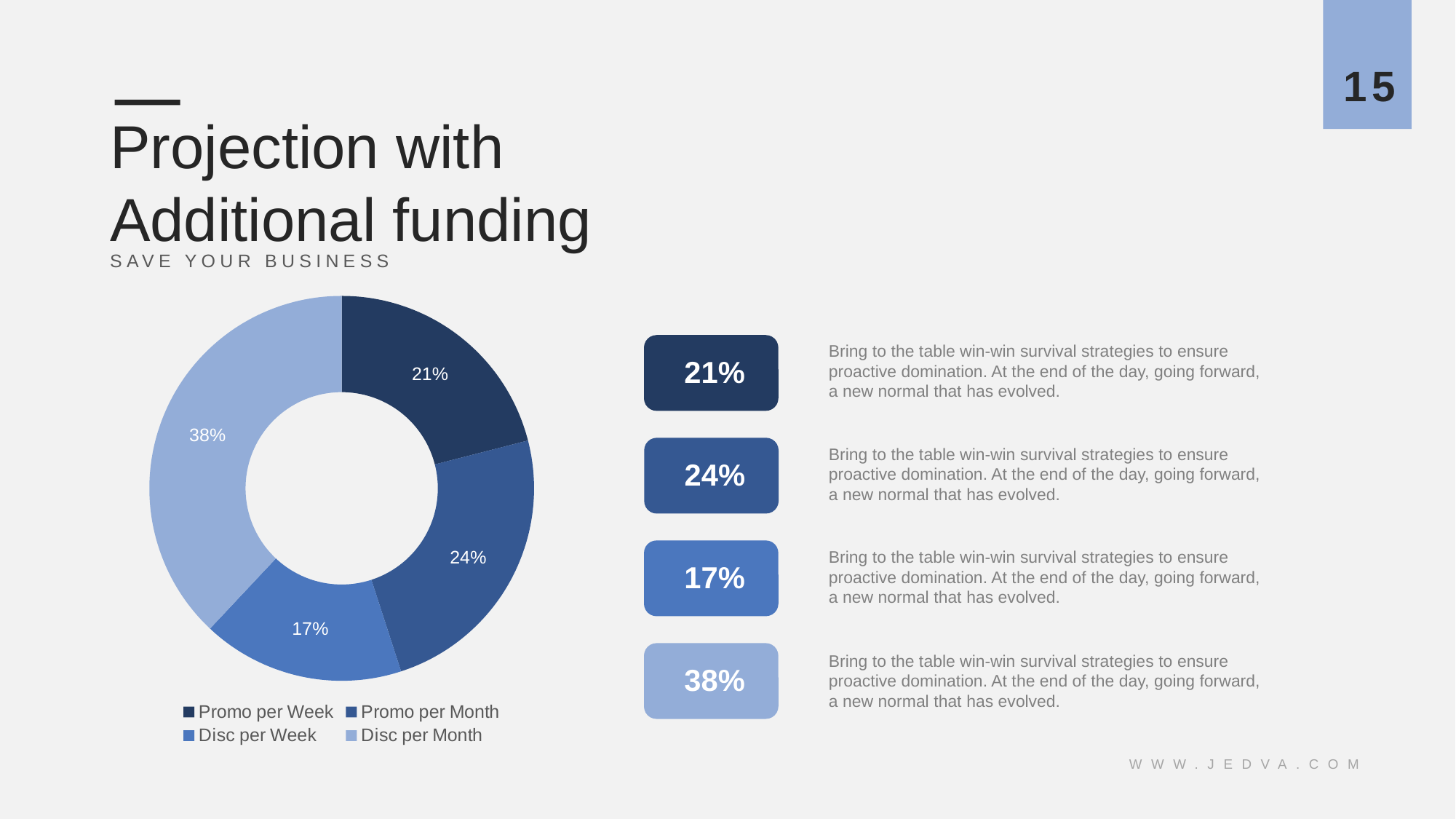

15

Projection with
Additional funding
SAVE YOUR BUSINESS

### Chart

| Category | Sales |
|---|---|
| Promo per Week | 21.0 |
| Promo per Month | 24.0 |
| Disc per Week | 17.0 |
| Disc per Month | 38.0 |
Bring to the table win-win survival strategies to ensure proactive domination. At the end of the day, going forward, a new normal that has evolved.
21%

Bring to the table win-win survival strategies to ensure proactive domination. At the end of the day, going forward, a new normal that has evolved.
24%

Bring to the table win-win survival strategies to ensure proactive domination. At the end of the day, going forward, a new normal that has evolved.
17%

Bring to the table win-win survival strategies to ensure proactive domination. At the end of the day, going forward, a new normal that has evolved.
38%
WWW.JEDVA.COM